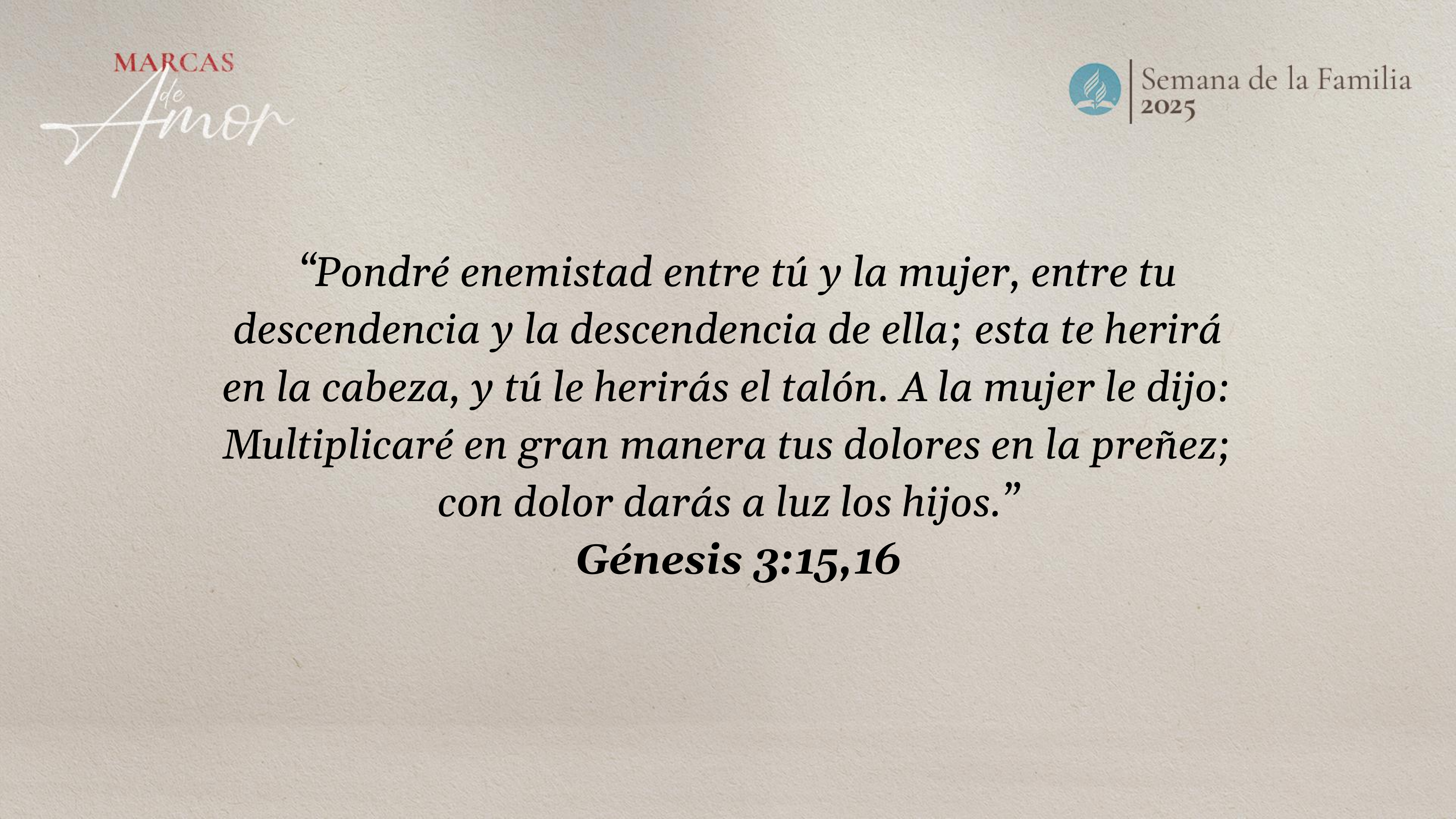

“Pondré enemistad entre tú y la mujer, entre tu descendencia y la descendencia de ella; esta te herirá en la cabeza, y tú le herirás el talón. A la mujer le dijo: Multiplicaré en gran manera tus dolores en la preñez; con dolor darás a luz los hijos.”
Génesis 3:15,16